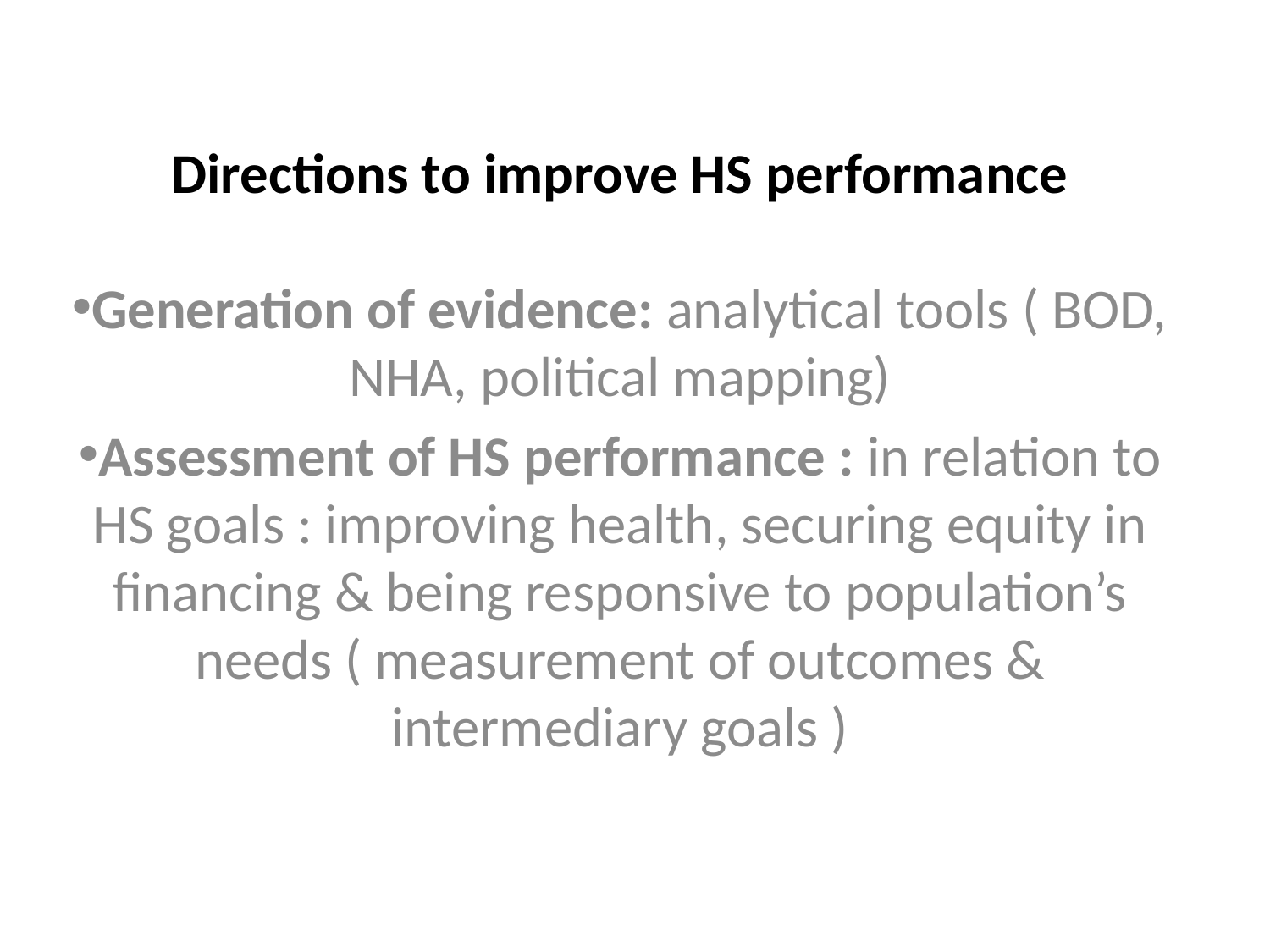

# Directions to improve HS performance
Generation of evidence: analytical tools ( BOD, NHA, political mapping)
Assessment of HS performance : in relation to HS goals : improving health, securing equity in financing & being responsive to population’s needs ( measurement of outcomes & intermediary goals )